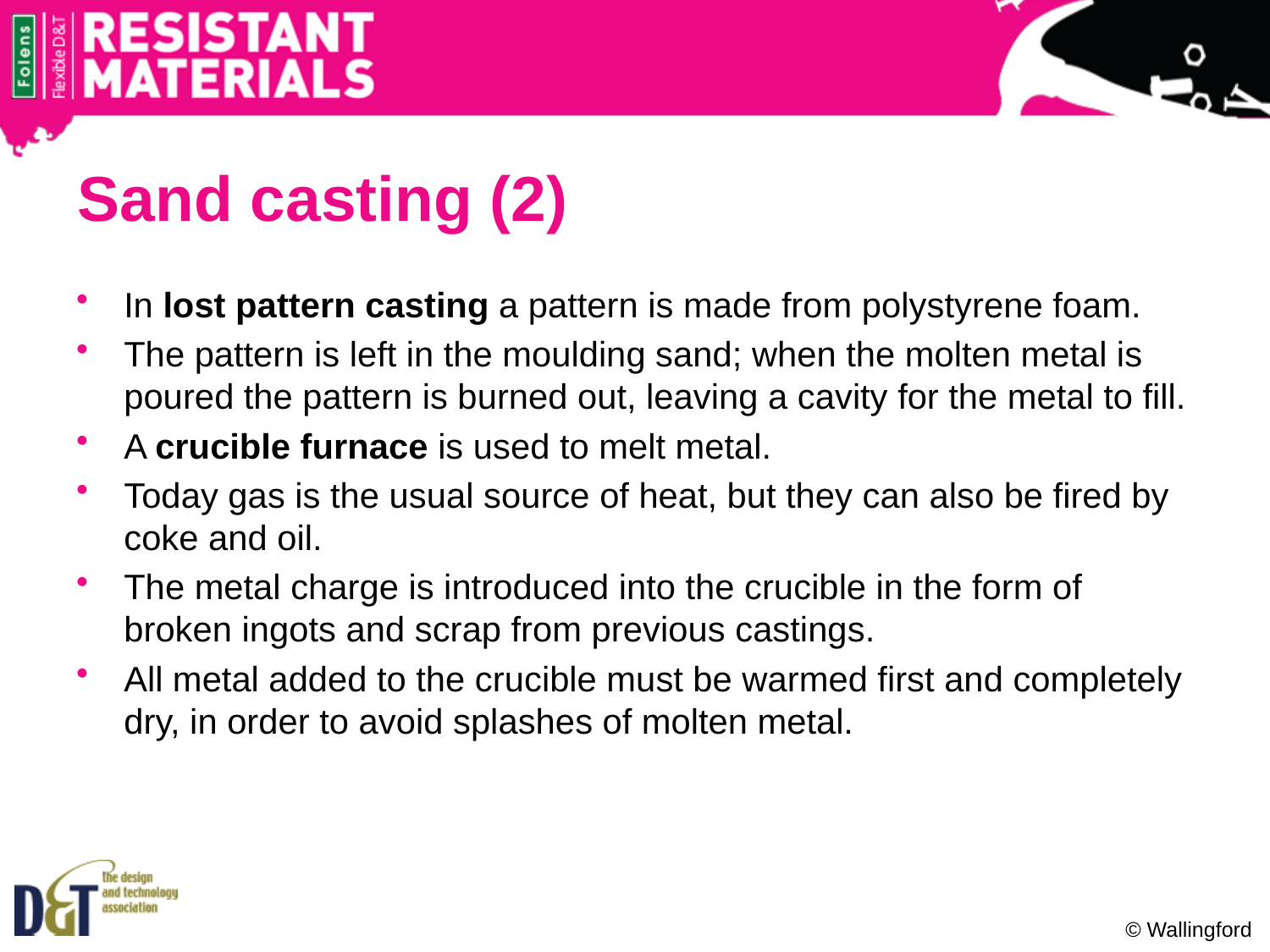

# Sand casting (2)
In lost pattern casting a pattern is made from polystyrene foam.
The pattern is left in the moulding sand; when the molten metal is poured the pattern is burned out, leaving a cavity for the metal to fill.
A crucible furnace is used to melt metal.
Today gas is the usual source of heat, but they can also be fired by coke and oil.
The metal charge is introduced into the crucible in the form of broken ingots and scrap from previous castings.
All metal added to the crucible must be warmed first and completely dry, in order to avoid splashes of molten metal.
© Wallingford